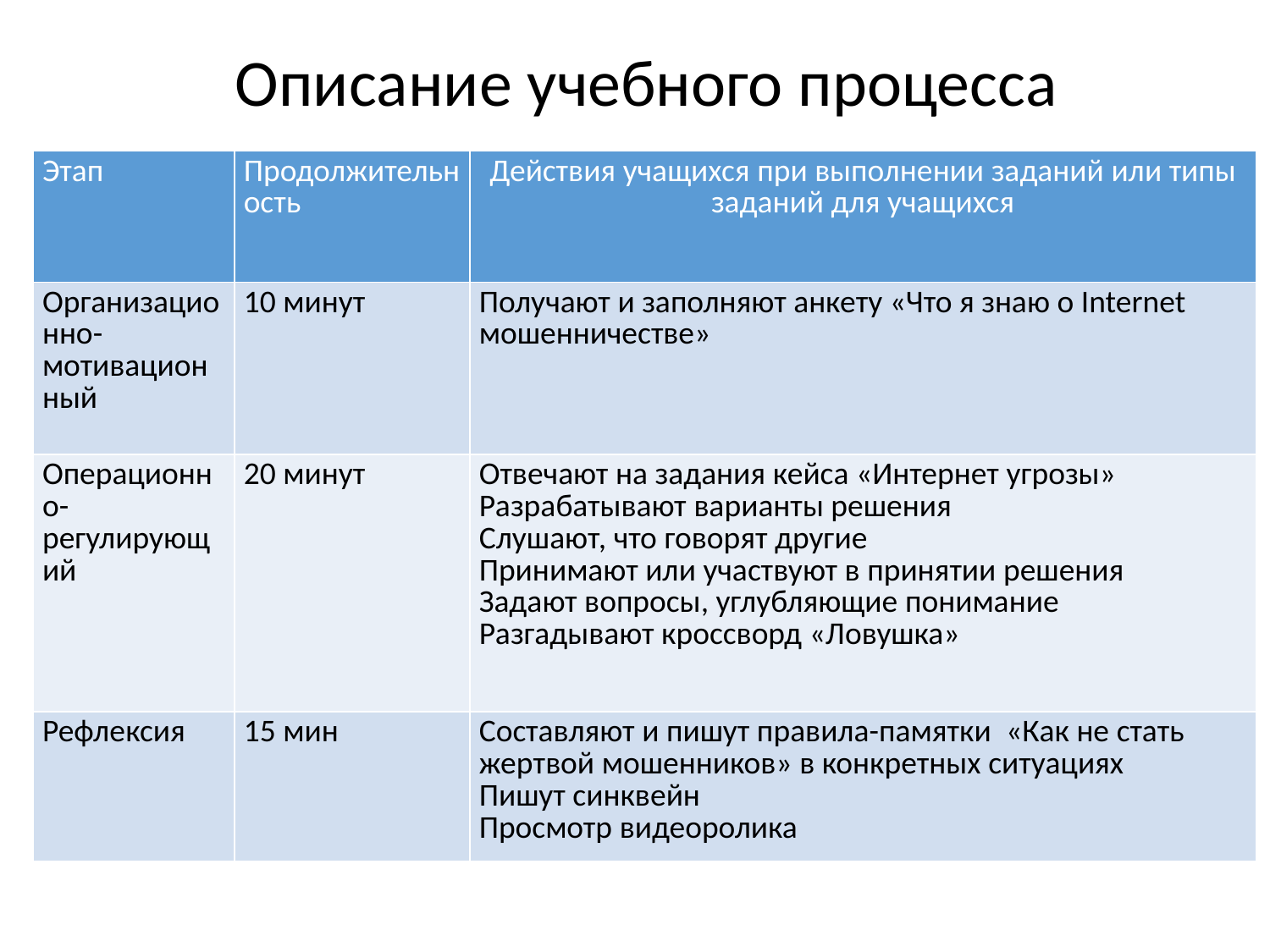

# Описание учебного процесса
| Этап | Продолжительность | Действия учащихся при выполнении заданий или типы заданий для учащихся |
| --- | --- | --- |
| Организационно-мотивационный | 10 минут | Получают и заполняют анкету «Что я знаю о Internet мошенничестве» |
| Операционно-регулирующий | 20 минут | Отвечают на задания кейса «Интернет угрозы» Разрабатывают варианты решения Слушают, что говорят другие Принимают или участвуют в принятии решения Задают вопросы, углубляющие понимание Разгадывают кроссворд «Ловушка» |
| Рефлексия | 15 мин | Составляют и пишут правила-памятки «Как не стать жертвой мошенников» в конкретных ситуациях Пишут синквейн Просмотр видеоролика |

*этап может включать одно или несколько типов заданий